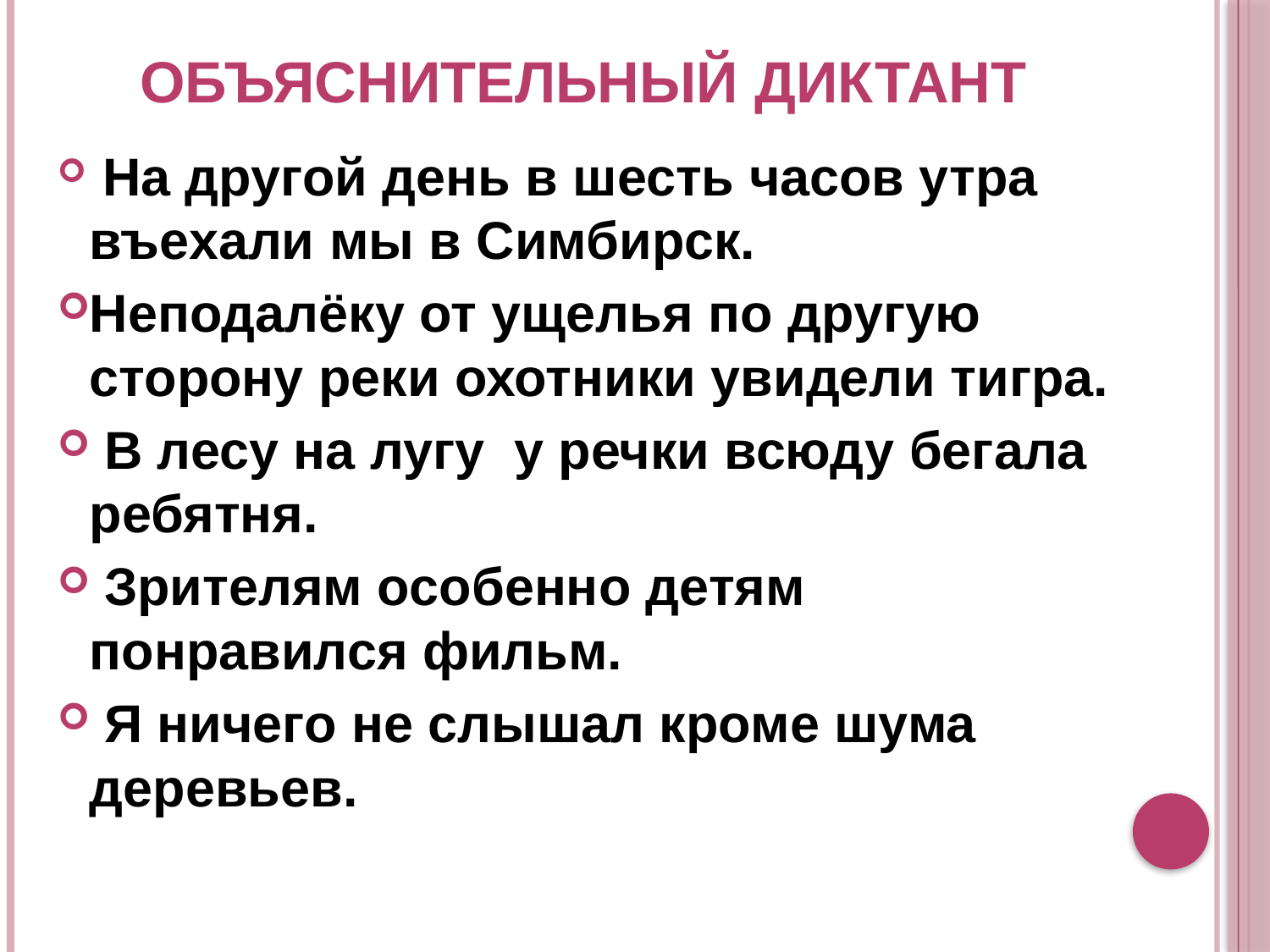

# Объяснительный диктант
 На другой день в шесть часов утра въехали мы в Симбирск.
Неподалёку от ущелья по другую сторону реки охотники увидели тигра.
 В лесу на лугу  у речки всюду бегала ребятня.
 Зрителям особенно детям понравился фильм.
 Я ничего не слышал кроме шума деревьев.